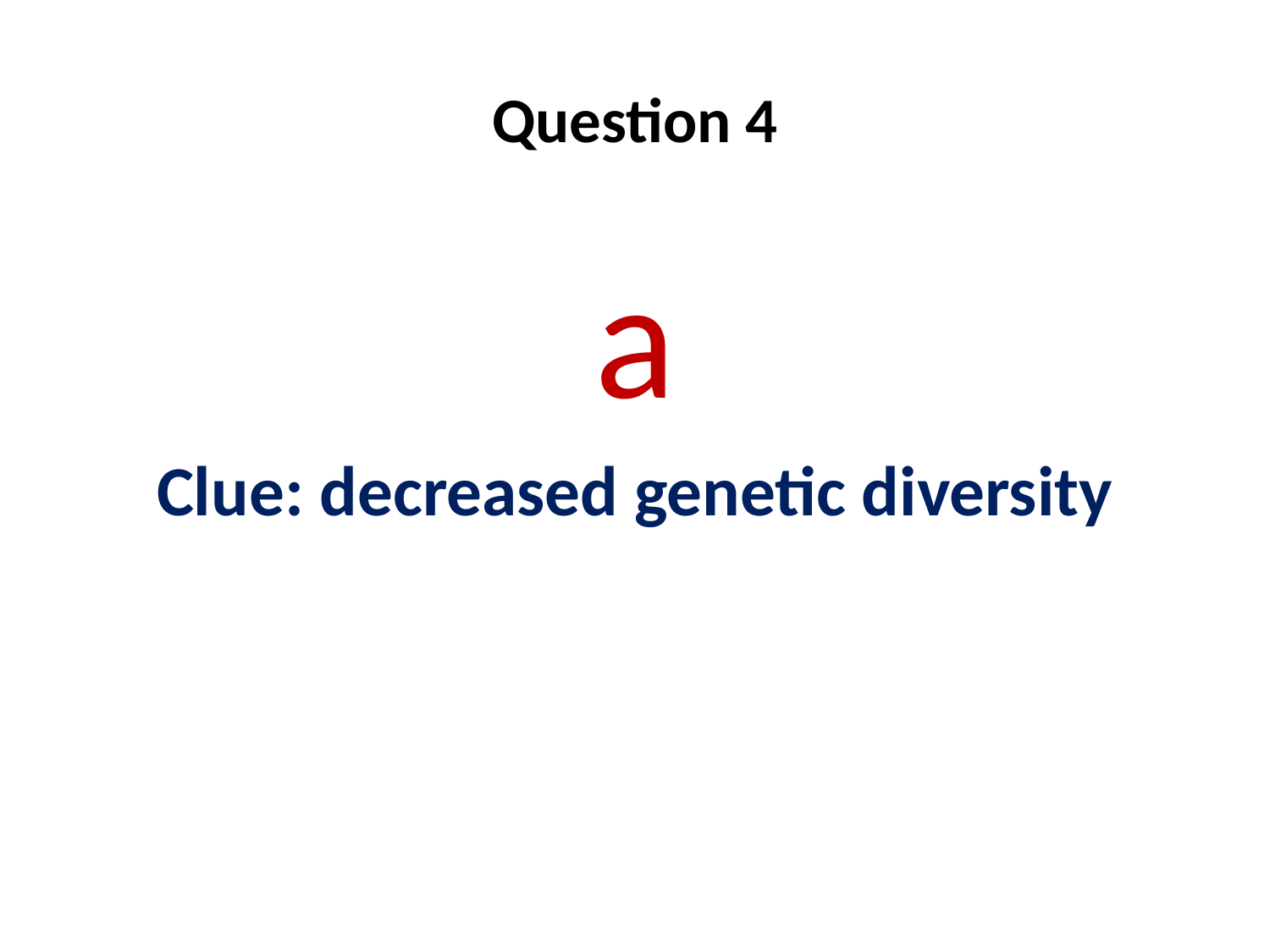

# Question 4
a
Clue: decreased genetic diversity